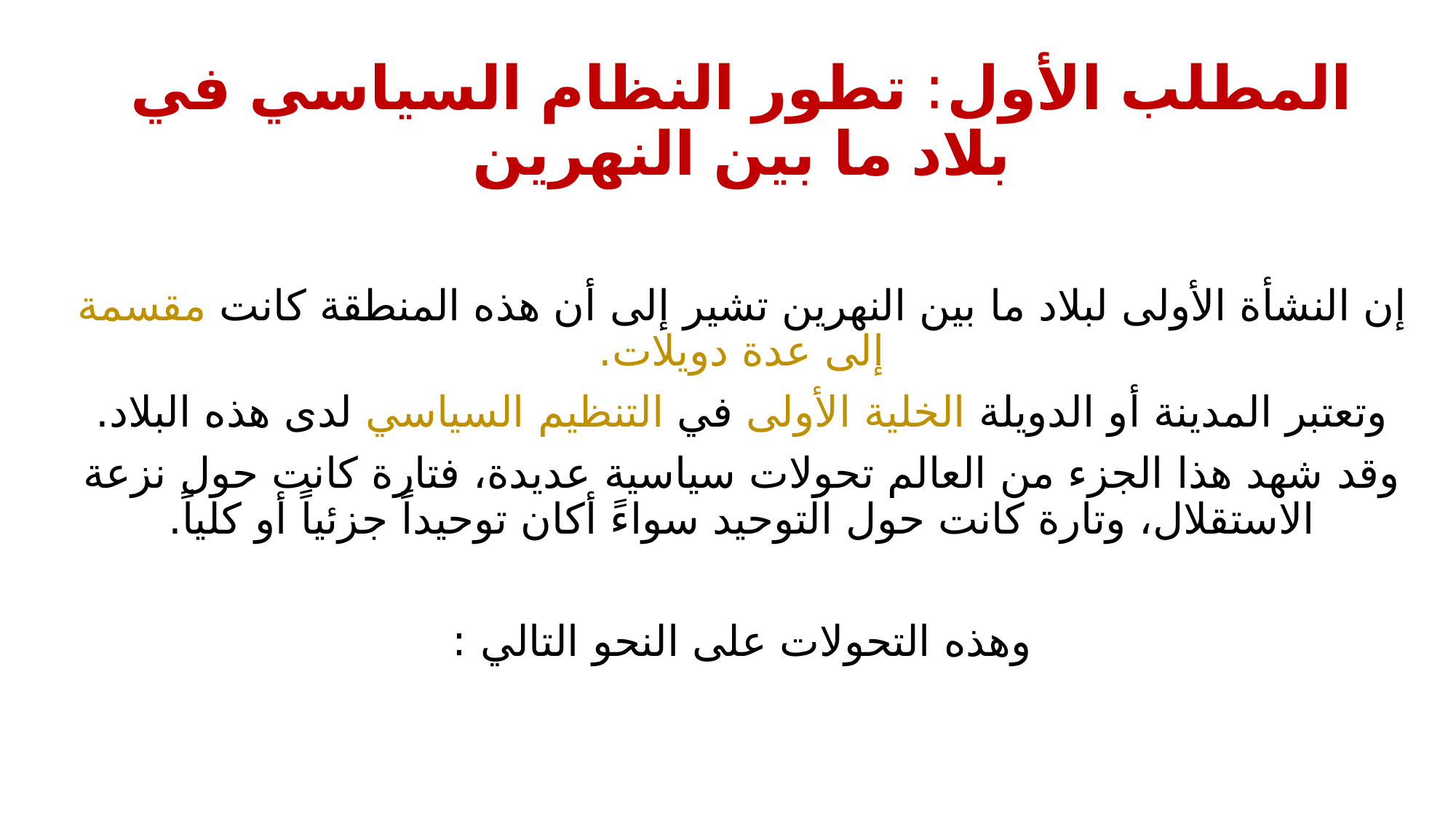

# المطلب الأول: تطور النظام السياسي في بلاد ما بين النهرين
إن النشأة الأولى لبلاد ما بين النهرين تشير إلى أن هذه المنطقة كانت مقسمة إلى عدة دويلات.
وتعتبر المدينة أو الدويلة الخلية الأولى في التنظيم السياسي لدى هذه البلاد.
وقد شهد هذا الجزء من العالم تحولات سياسية عديدة، فتارة كانت حول نزعة الاستقلال، وتارة كانت حول التوحيد سواءً أكان توحيداً جزئياً أو كلياً.

وهذه التحولات على النحو التالي :